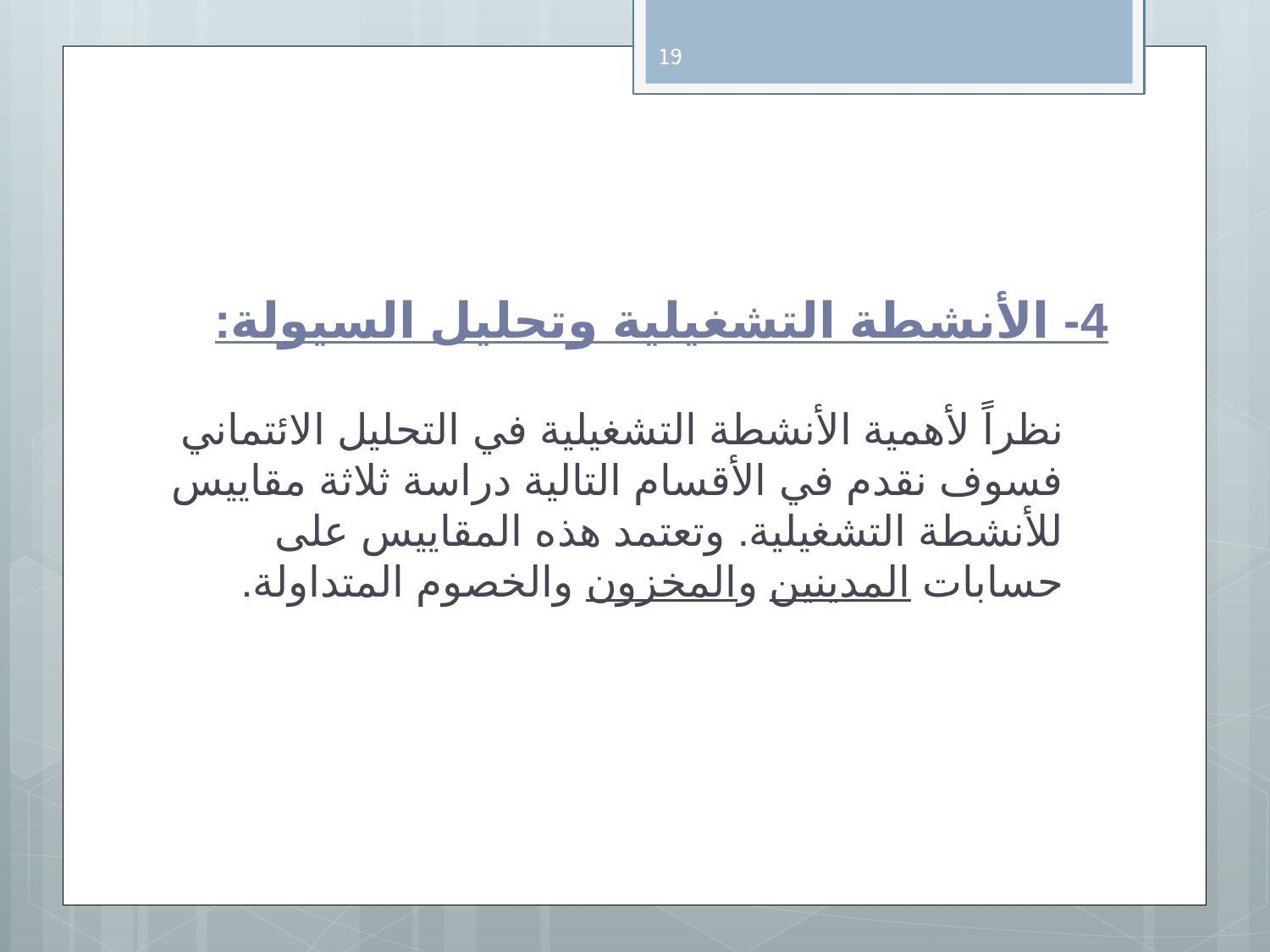

19
# 4- الأنشطة التشغيلية وتحليل السيولة:
نظراً لأهمية الأنشطة التشغيلية في التحليل الائتماني فسوف نقدم في الأقسام التالية دراسة ثلاثة مقاييس للأنشطة التشغيلية. وتعتمد هذه المقاييس على حسابات المدينين والمخزون والخصوم المتداولة.